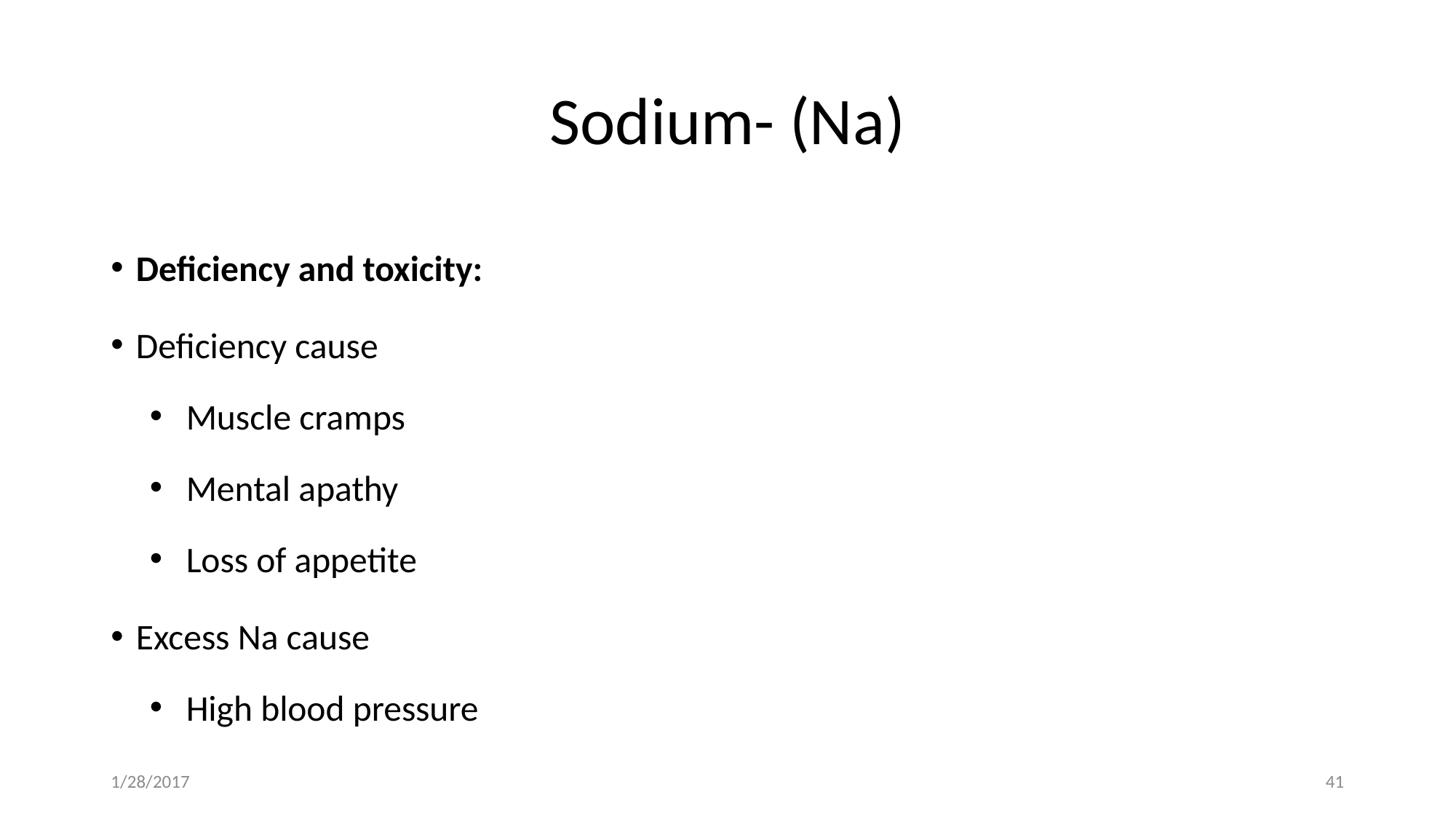

# Sodium- (Na)
Deficiency and toxicity:
Deficiency cause
Muscle cramps
Mental apathy
Loss of appetite
Excess Na cause
High blood pressure

1/28/2017
41